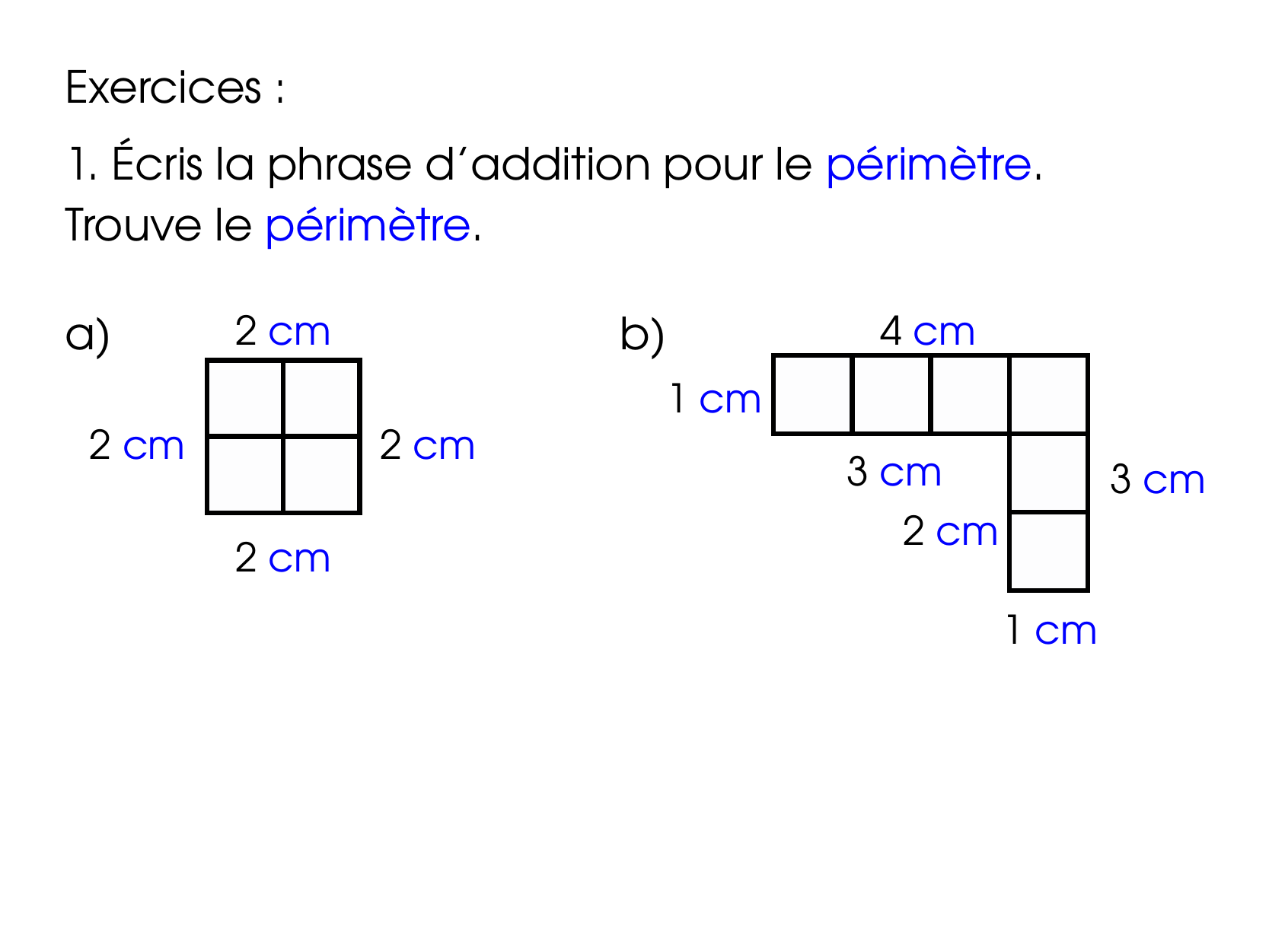

Exercices :
1. Écris la phrase d’addition pour le périmètre.
Trouve le périmètre.
a)
2 cm
2 cm

2 cm
2 cm
b)
4 cm

1 cm
3 cm
3 cm
2 cm
1 cm